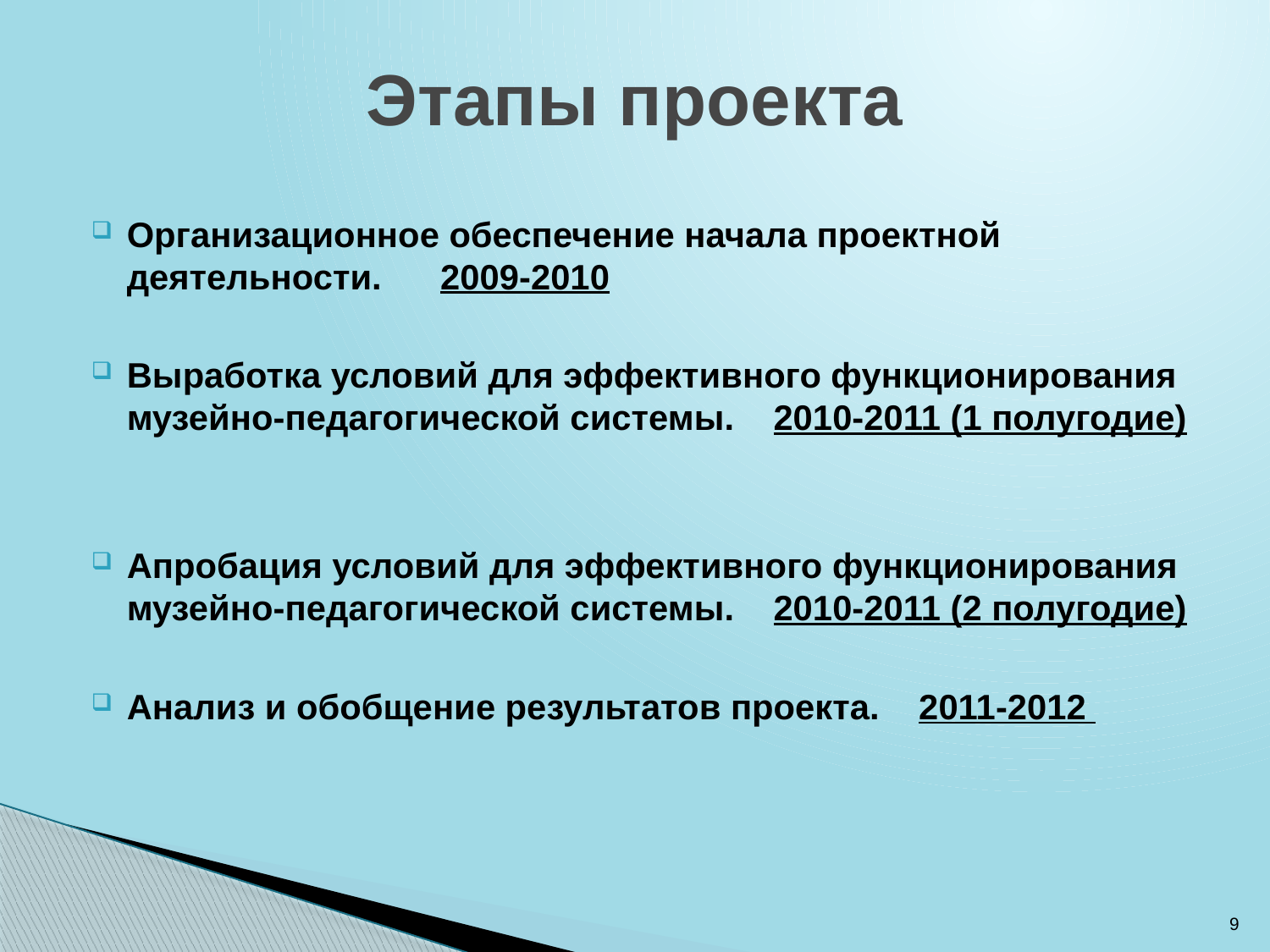

# Этапы проекта
Организационное обеспечение начала проектной деятельности.      2009-2010

Выработка условий для эффективного функционирования музейно-педагогической системы.    2010-2011 (1 полугодие)

Апробация условий для эффективного функционирования музейно-педагогической системы.    2010-2011 (2 полугодие)

Анализ и обобщение результатов проекта.    2011-2012

9